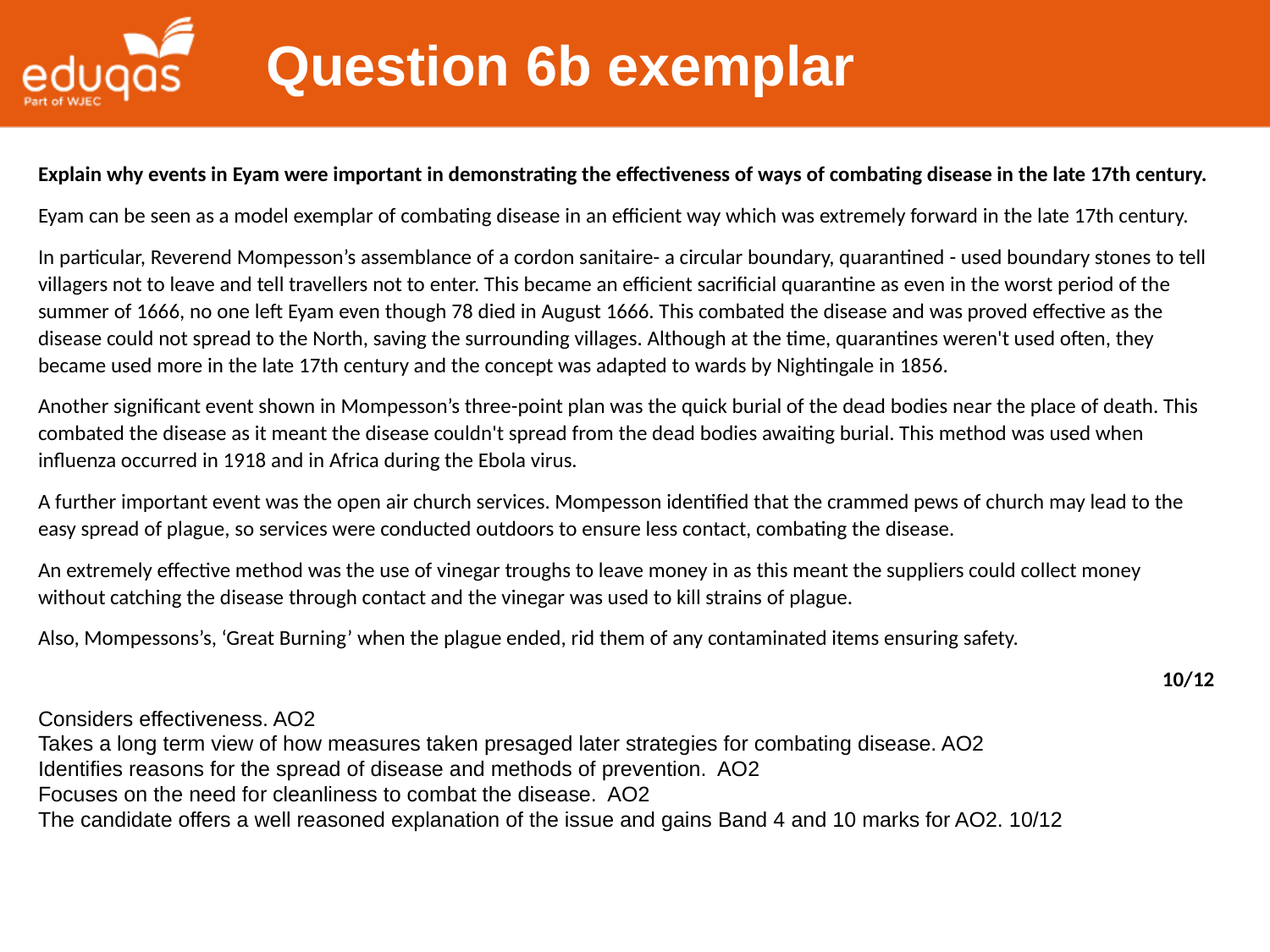

# Question 6b exemplar

Explain why events in Eyam were important in demonstrating the effectiveness of ways of combating disease in the late 17th century.
Eyam can be seen as a model exemplar of combating disease in an efficient way which was extremely forward in the late 17th century.
In particular, Reverend Mompesson’s assemblance of a cordon sanitaire- a circular boundary, quarantined - used boundary stones to tell villagers not to leave and tell travellers not to enter. This became an efficient sacrificial quarantine as even in the worst period of the summer of 1666, no one left Eyam even though 78 died in August 1666. This combated the disease and was proved effective as the disease could not spread to the North, saving the surrounding villages. Although at the time, quarantines weren't used often, they became used more in the late 17th century and the concept was adapted to wards by Nightingale in 1856.
Another significant event shown in Mompesson’s three-point plan was the quick burial of the dead bodies near the place of death. This combated the disease as it meant the disease couldn't spread from the dead bodies awaiting burial. This method was used when influenza occurred in 1918 and in Africa during the Ebola virus.
A further important event was the open air church services. Mompesson identified that the crammed pews of church may lead to the easy spread of plague, so services were conducted outdoors to ensure less contact, combating the disease.
An extremely effective method was the use of vinegar troughs to leave money in as this meant the suppliers could collect money without catching the disease through contact and the vinegar was used to kill strains of plague.
Also, Mompessons’s, ‘Great Burning’ when the plague ended, rid them of any contaminated items ensuring safety.
10/12
Considers effectiveness. AO2
Takes a long term view of how measures taken presaged later strategies for combating disease. AO2
Identifies reasons for the spread of disease and methods of prevention.  AO2
Focuses on the need for cleanliness to combat the disease.  AO2
The candidate offers a well reasoned explanation of the issue and gains Band 4 and 10 marks for AO2. 10/12